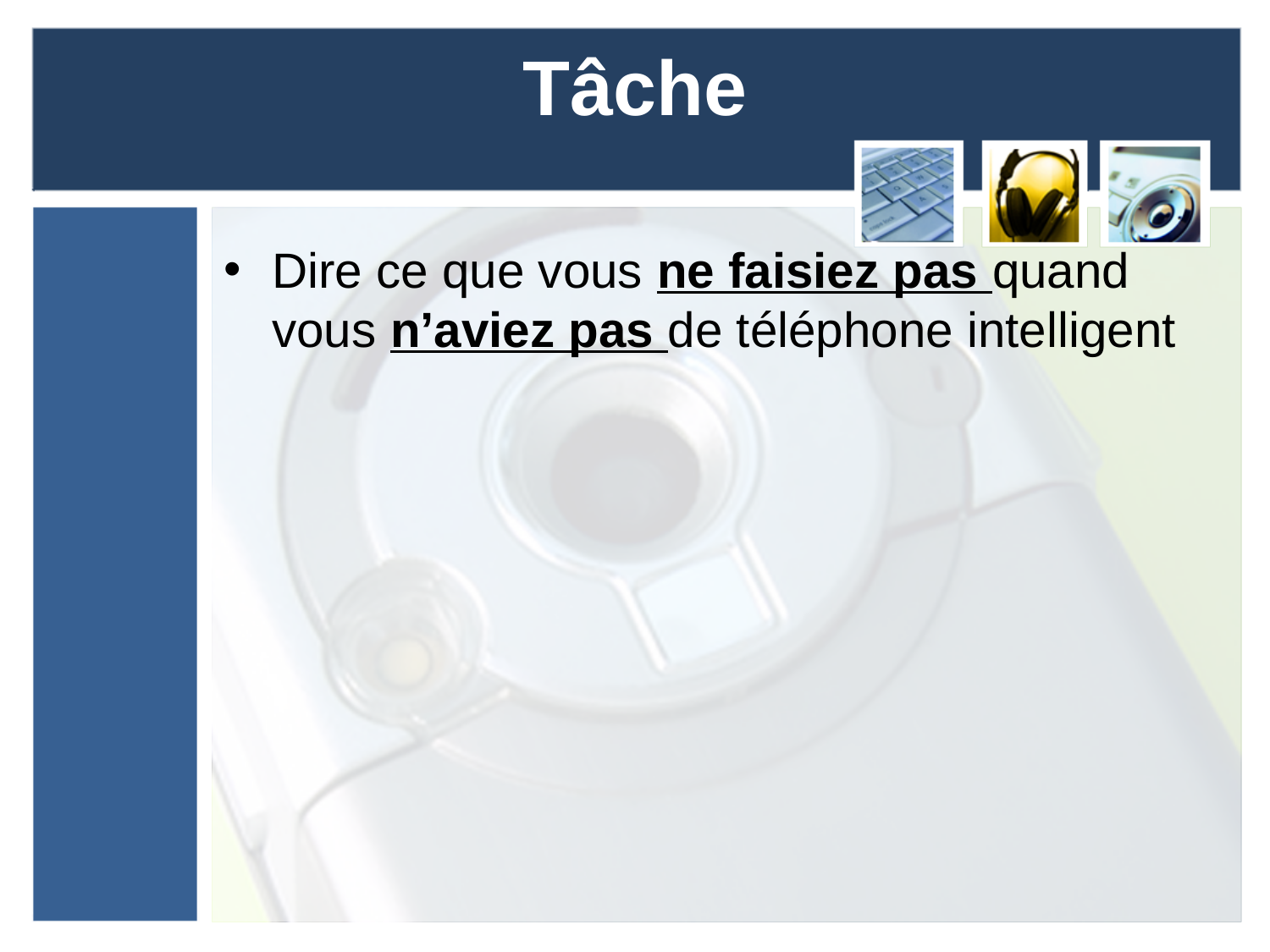

# Tâche
Dire ce que vous ne faisiez pas quand vous n’aviez pas de téléphone intelligent